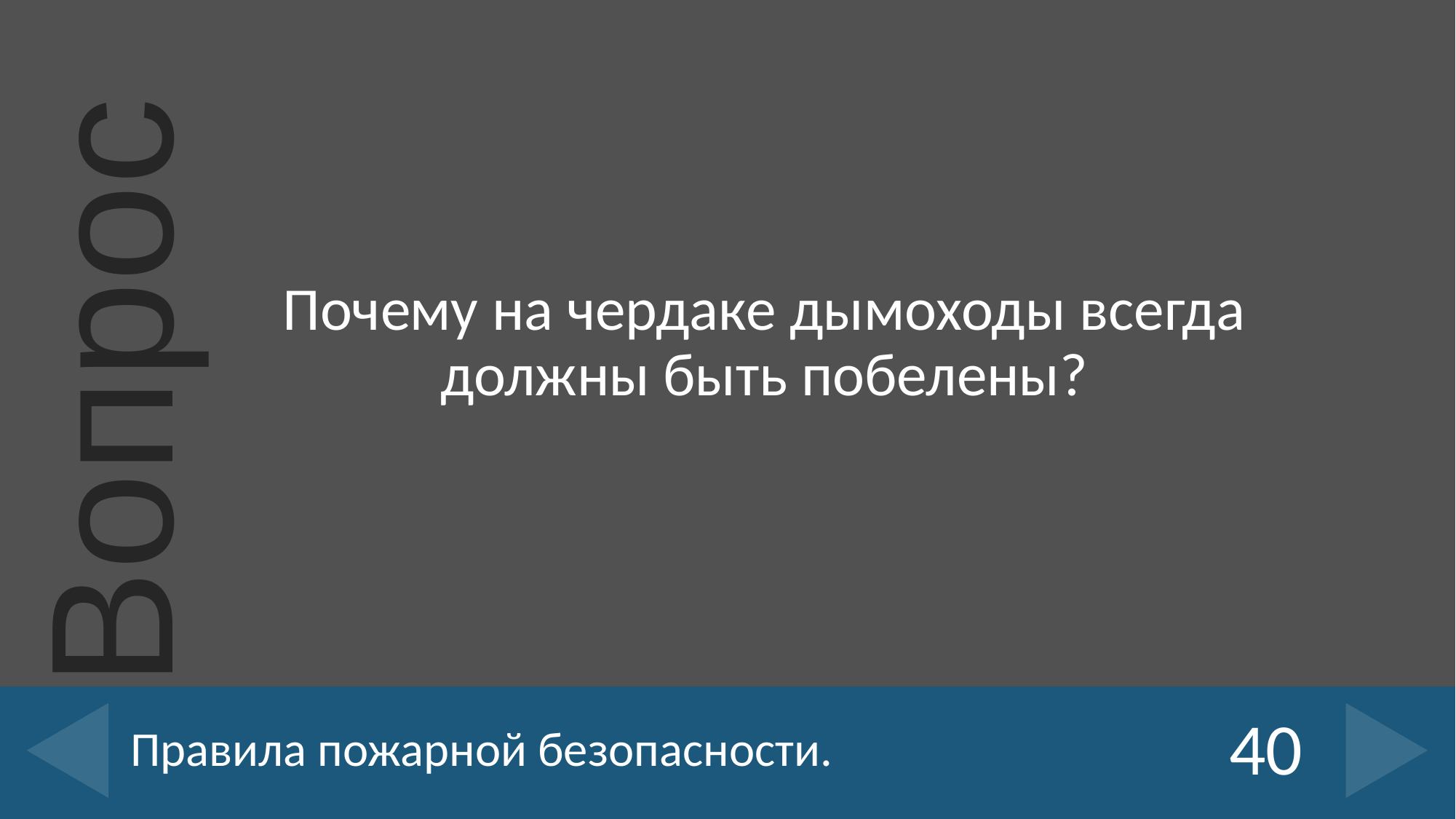

Почему на чердаке дымоходы всегда должны быть побелены?
# Правила пожарной безопасности.
40